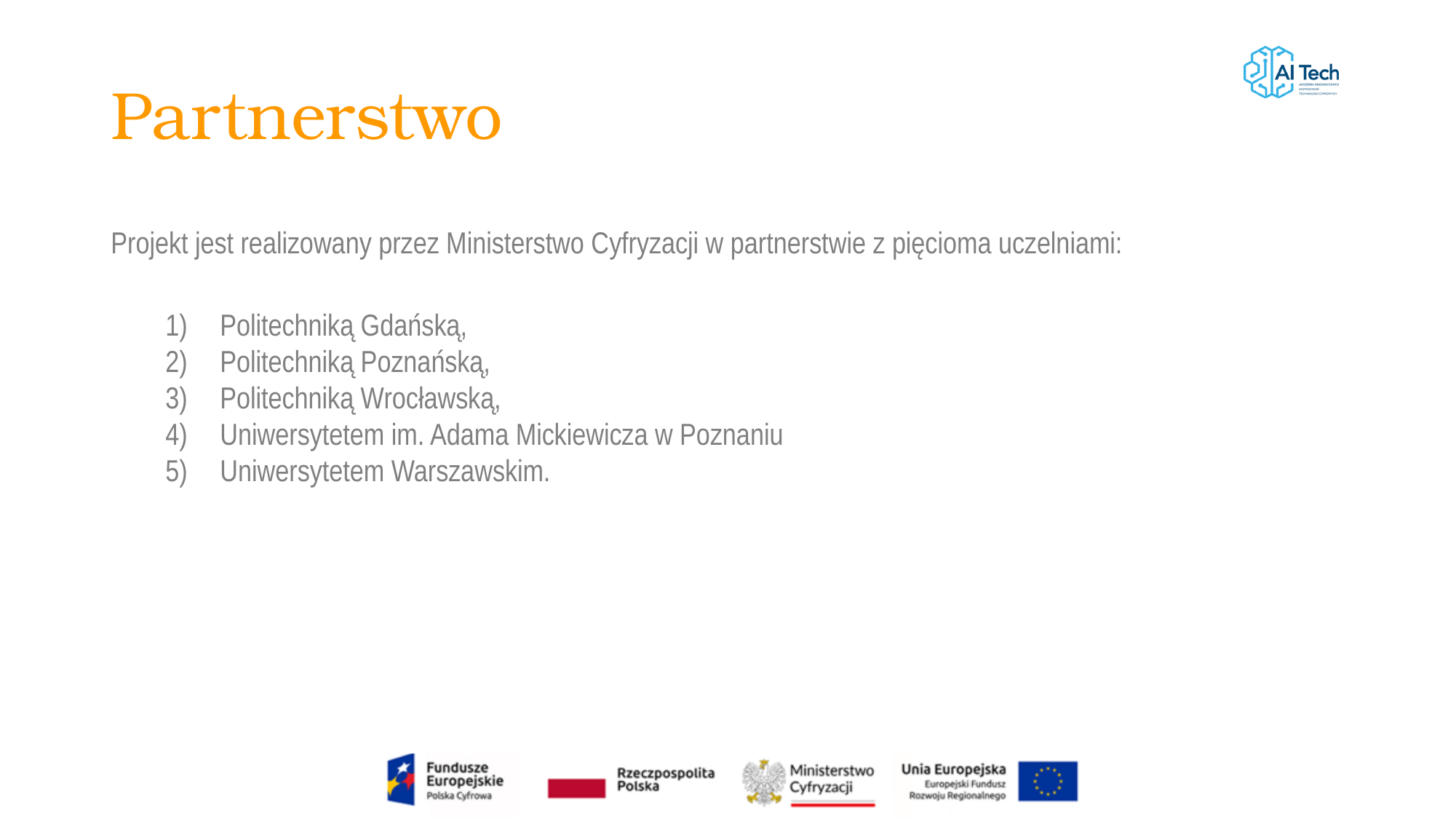

# Partnerstwo
Projekt jest realizowany przez Ministerstwo Cyfryzacji w partnerstwie z pięcioma uczelniami:

Politechniką Gdańską,
Politechniką Poznańską,
Politechniką Wrocławską,
Uniwersytetem im. Adama Mickiewicza w Poznaniu
Uniwersytetem Warszawskim.